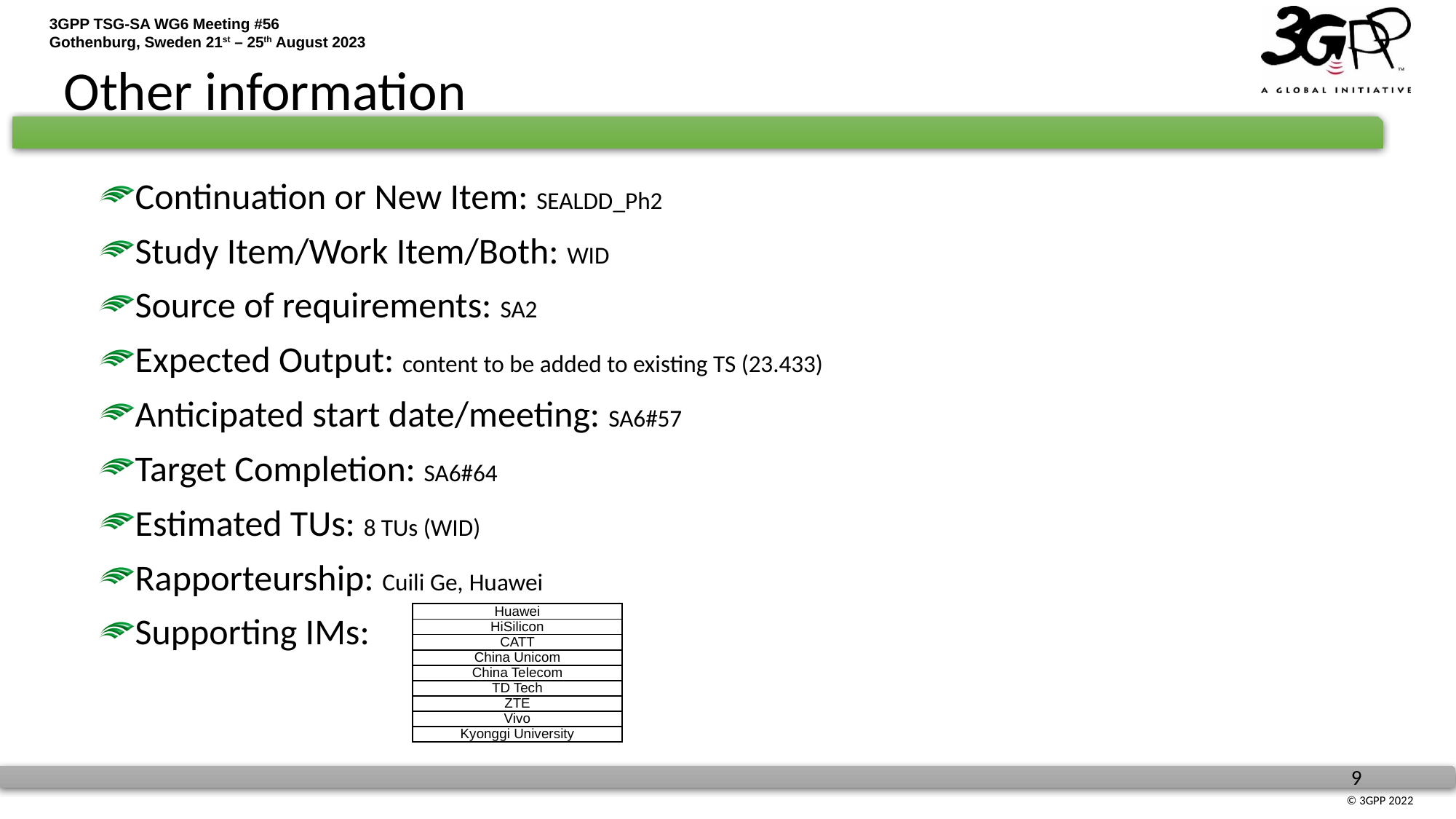

# Other information
Continuation or New Item: SEALDD_Ph2
Study Item/Work Item/Both: WID
Source of requirements: SA2
Expected Output: content to be added to existing TS (23.433)
Anticipated start date/meeting: SA6#57
Target Completion: SA6#64
Estimated TUs: 8 TUs (WID)
Rapporteurship: Cuili Ge, Huawei
Supporting IMs:
| Huawei |
| --- |
| HiSilicon |
| CATT |
| China Unicom |
| China Telecom |
| TD Tech |
| ZTE |
| Vivo |
| Kyonggi University |